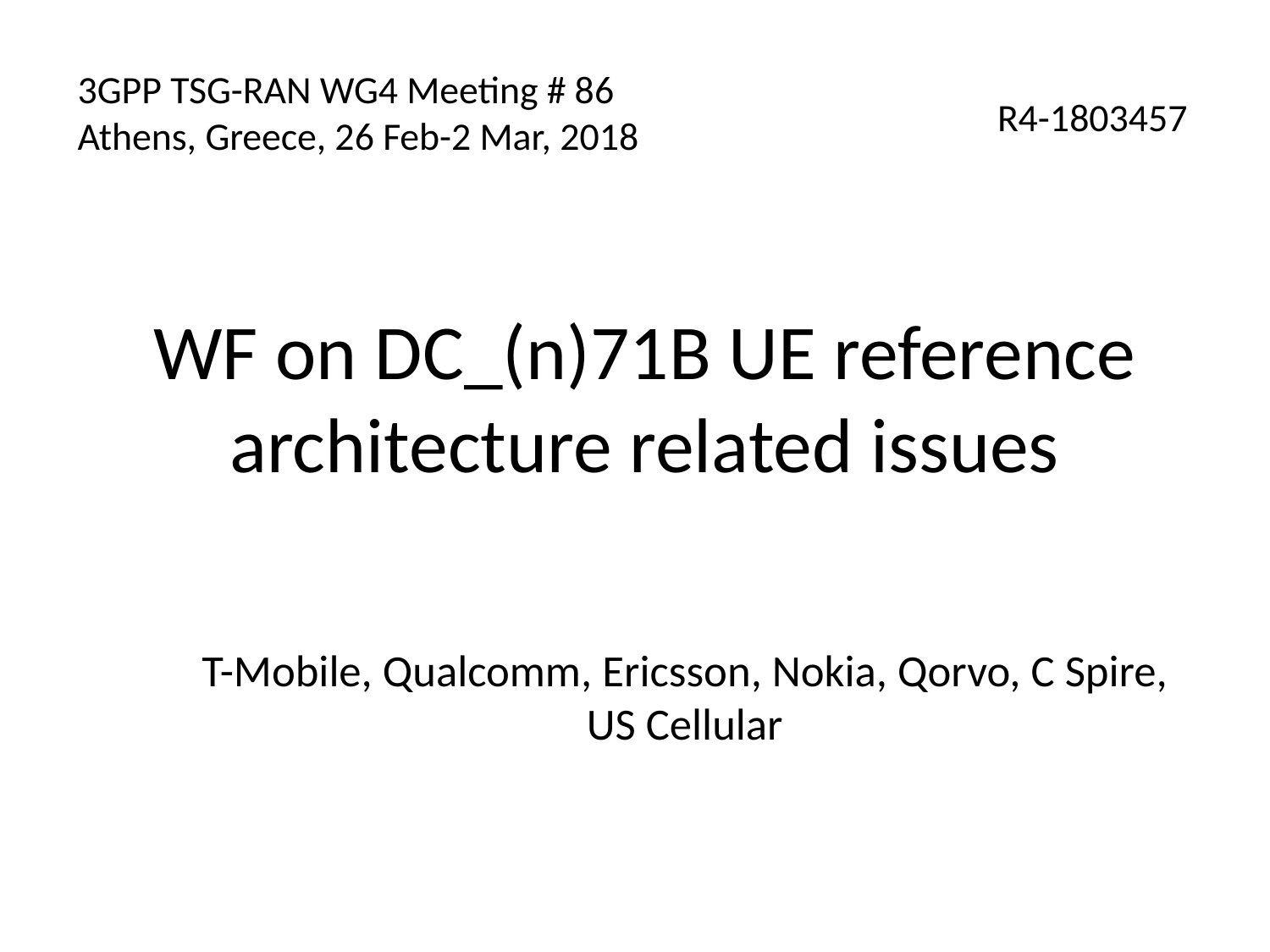

# 3GPP TSG-RAN WG4 Meeting # 86 Athens, Greece, 26 Feb-2 Mar, 2018
R4-1803457
WF on DC_(n)71B UE reference architecture related issues
T-Mobile, Qualcomm, Ericsson, Nokia, Qorvo, C Spire, US Cellular